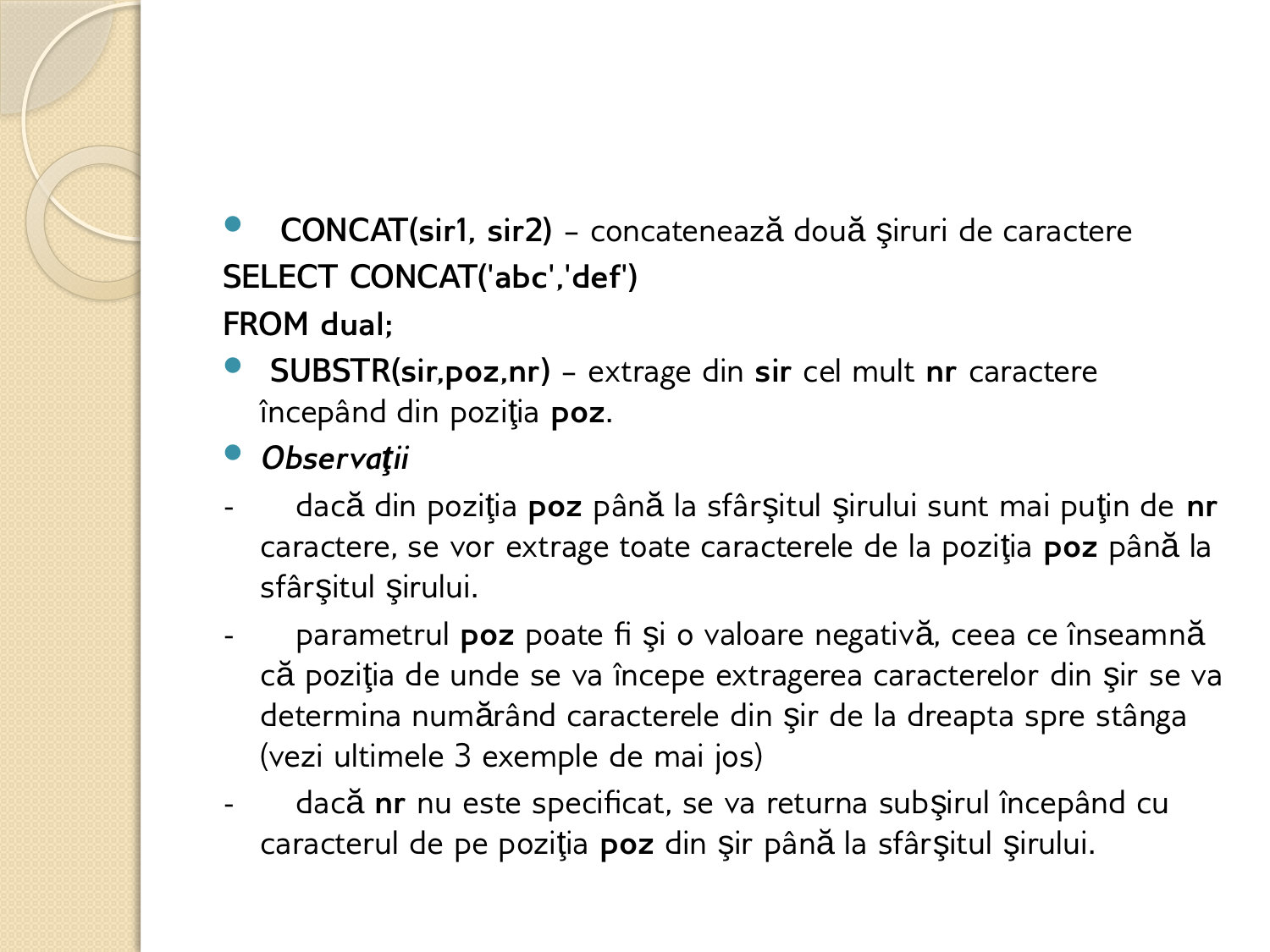

#
  CONCAT(sir1, sir2) – concatenează două şiruri de caractere
SELECT CONCAT('abc','def')
FROM dual;
 SUBSTR(sir,poz,nr) – extrage din sir cel mult nr caractere începând din poziţia poz.
Observaţii
-      dacă din poziţia poz până la sfârşitul şirului sunt mai puţin de nr caractere, se vor extrage toate caracterele de la poziţia poz până la sfârşitul şirului.
-      parametrul poz poate fi şi o valoare negativă, ceea ce înseamnă că poziţia de unde se va începe extragerea caracterelor din şir se va determina numărând caracterele din şir de la dreapta spre stânga (vezi ultimele 3 exemple de mai jos)
-      dacă nr nu este specificat, se va returna subşirul începând cu caracterul de pe poziţia poz din şir până la sfârşitul şirului.